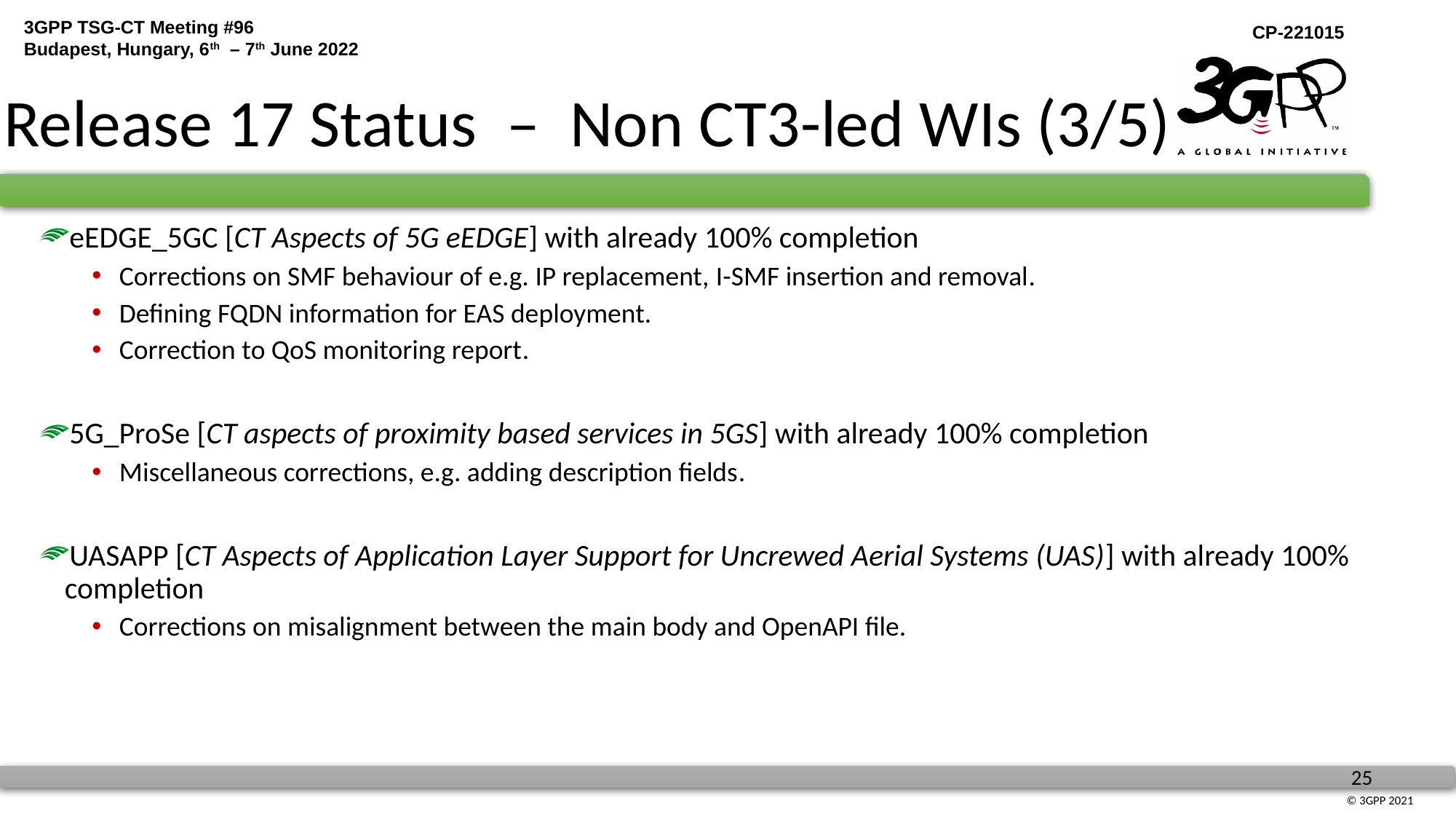

# Release 17 Status  –  Non CT3-led WIs (3/5)
eEDGE_5GC [CT Aspects of 5G eEDGE] with already 100% completion
Corrections on SMF behaviour of e.g. IP replacement, I-SMF insertion and removal.
Defining FQDN information for EAS deployment.
Correction to QoS monitoring report.

5G_ProSe [CT aspects of proximity based services in 5GS] with already 100% completion
Miscellaneous corrections, e.g. adding description fields.

UASAPP [CT Aspects of Application Layer Support for Uncrewed Aerial Systems (UAS)] with already 100% completion
Corrections on misalignment between the main body and OpenAPI file.